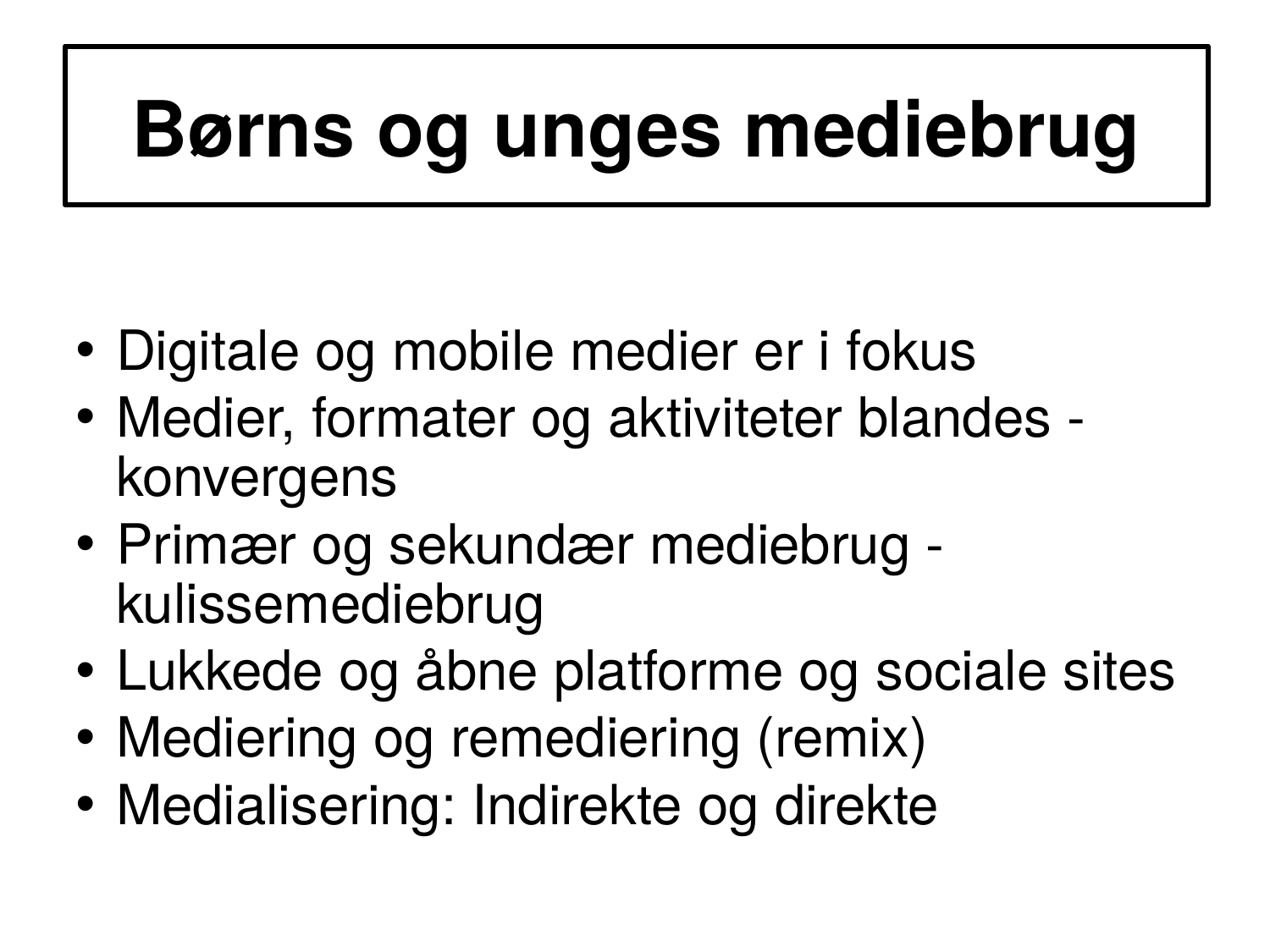

# Børns og unges mediebrug

Digitale og mobile medier er i fokus
Medier, formater og aktiviteter blandes - konvergens
Primær og sekundær mediebrug - kulissemediebrug
Lukkede og åbne platforme og sociale sites
Mediering og remediering (remix)
Medialisering: Indirekte og direkte